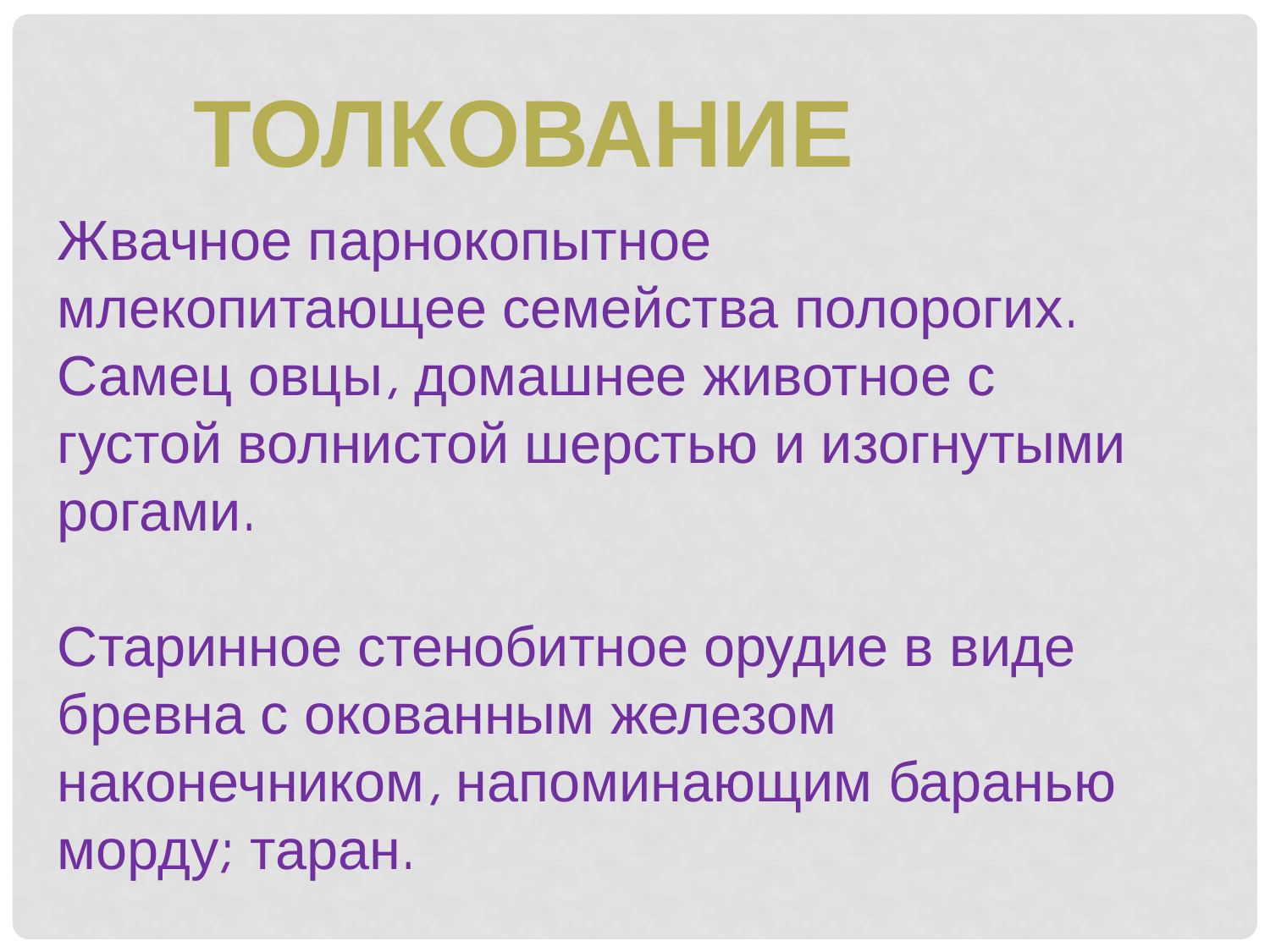

ТОЛКОВАНИЕ
Жвачное парнокопытное млекопитающее семейства полорогих.
Самец овцы, домашнее животное с густой волнистой шерстью и изогнутыми рогами.

Старинное стенобитное орудие в виде бревна с окованным железом наконечником, напоминающим баранью морду; таран.